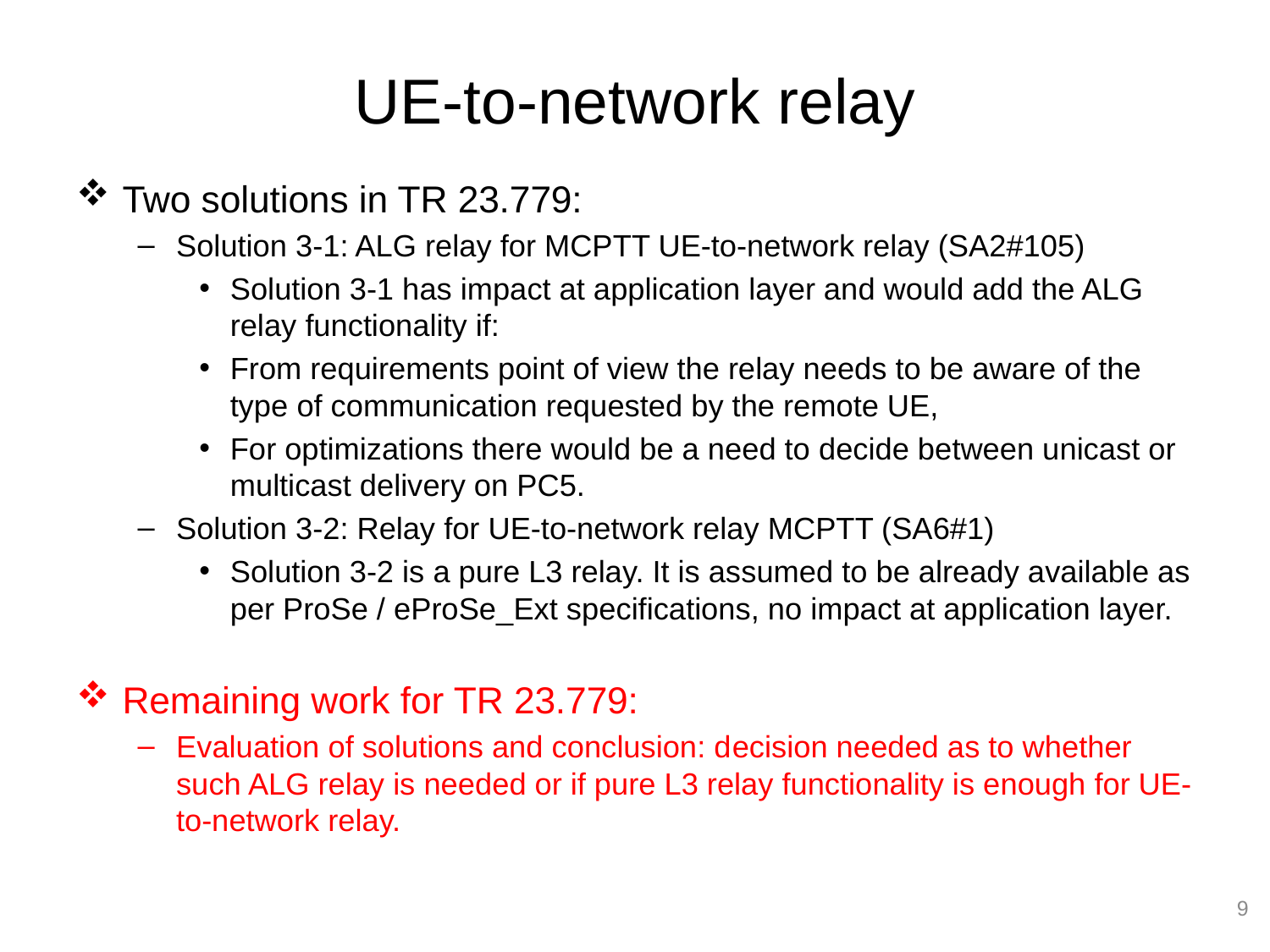

# UE-to-network relay
Two solutions in TR 23.779:
Solution 3-1: ALG relay for MCPTT UE-to-network relay (SA2#105)
Solution 3-1 has impact at application layer and would add the ALG relay functionality if:
From requirements point of view the relay needs to be aware of the type of communication requested by the remote UE,
For optimizations there would be a need to decide between unicast or multicast delivery on PC5.
Solution 3-2: Relay for UE-to-network relay MCPTT (SA6#1)
Solution 3-2 is a pure L3 relay. It is assumed to be already available as per ProSe / eProSe_Ext specifications, no impact at application layer.

Remaining work for TR 23.779:
Evaluation of solutions and conclusion: decision needed as to whether such ALG relay is needed or if pure L3 relay functionality is enough for UE-to-network relay.

9